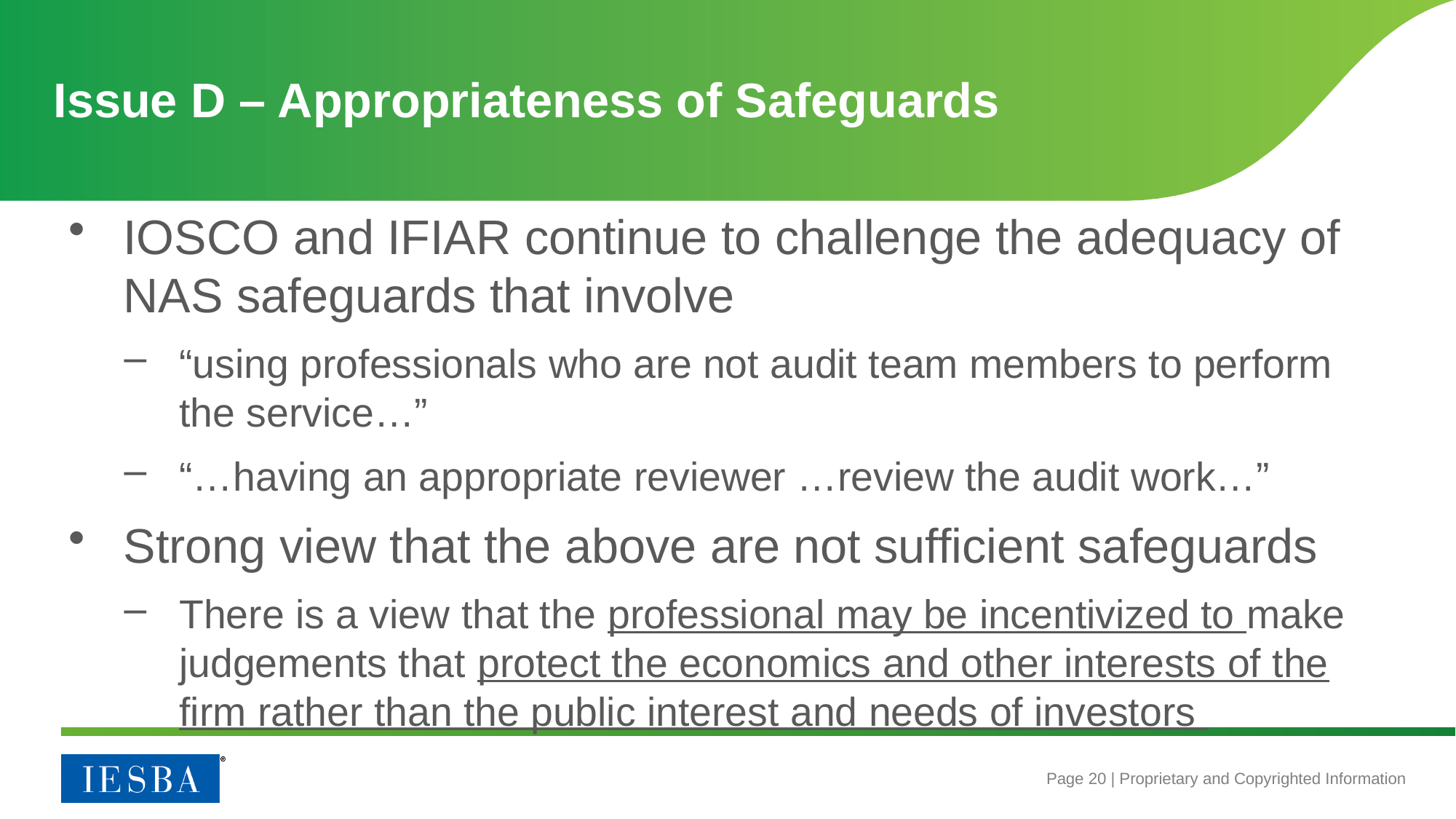

# Issue D – Appropriateness of Safeguards
IOSCO and IFIAR continue to challenge the adequacy of NAS safeguards that involve
“using professionals who are not audit team members to perform the service…”
“…having an appropriate reviewer …review the audit work…”
Strong view that the above are not sufficient safeguards
There is a view that the professional may be incentivized to make judgements that protect the economics and other interests of the firm rather than the public interest and needs of investors